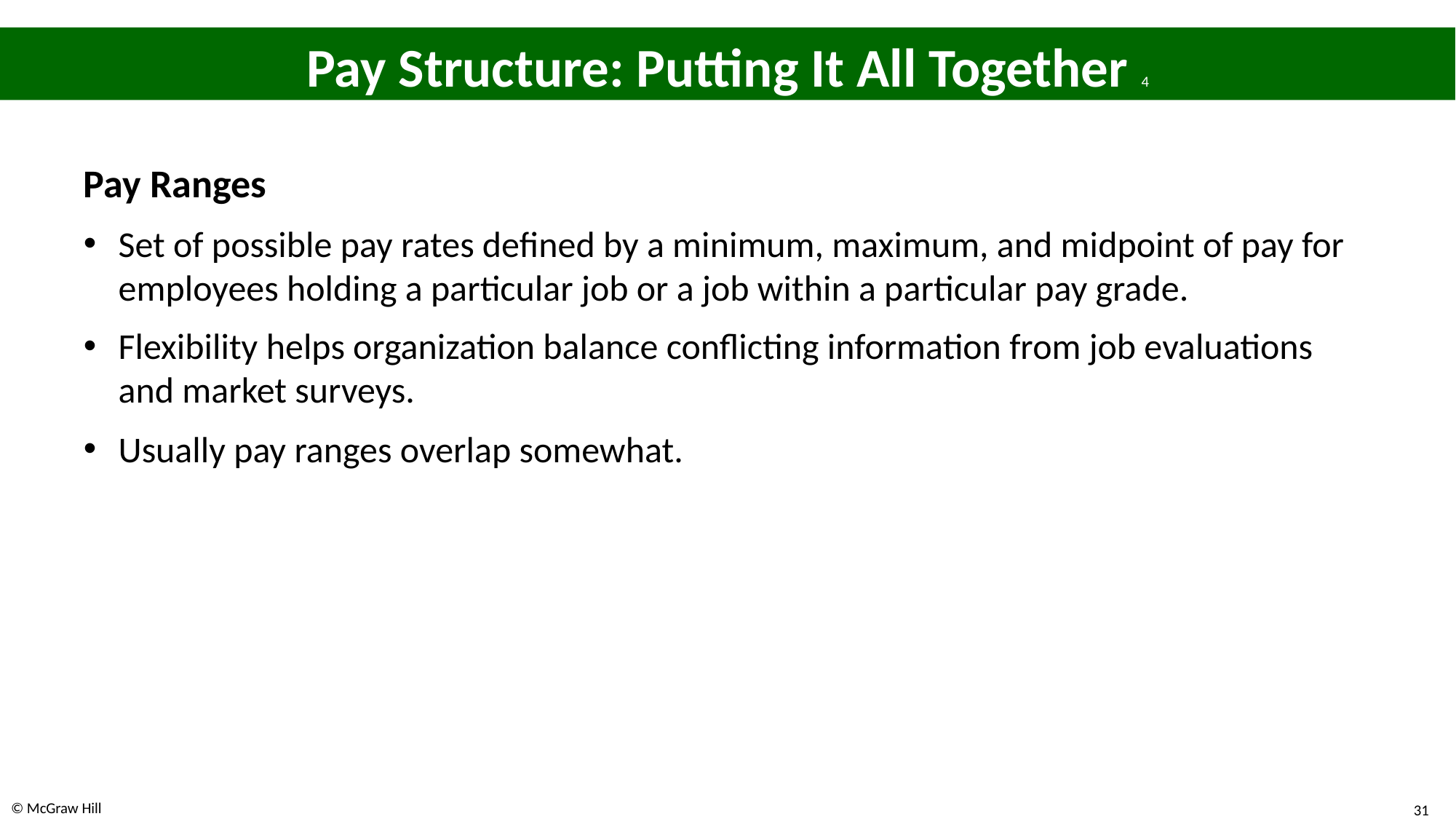

# Pay Structure: Putting It All Together 4
Pay Ranges
Set of possible pay rates defined by a minimum, maximum, and midpoint of pay for employees holding a particular job or a job within a particular pay grade.
Flexibility helps organization balance conflicting information from job evaluations and market surveys.
Usually pay ranges overlap somewhat.